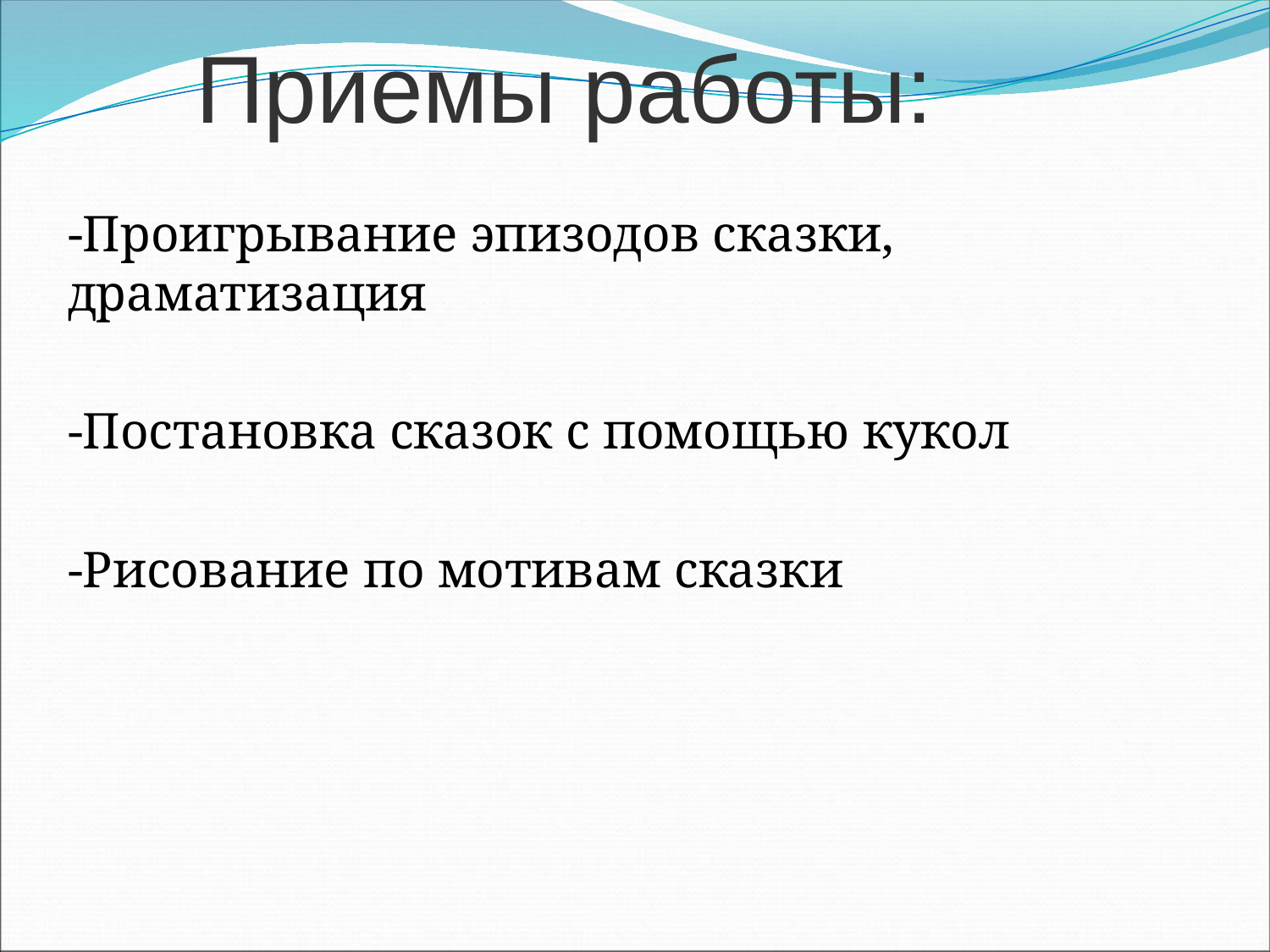

# Приемы работы:
-Проигрывание эпизодов сказки, драматизация

-Постановка сказок с помощью кукол

-Рисование по мотивам сказки